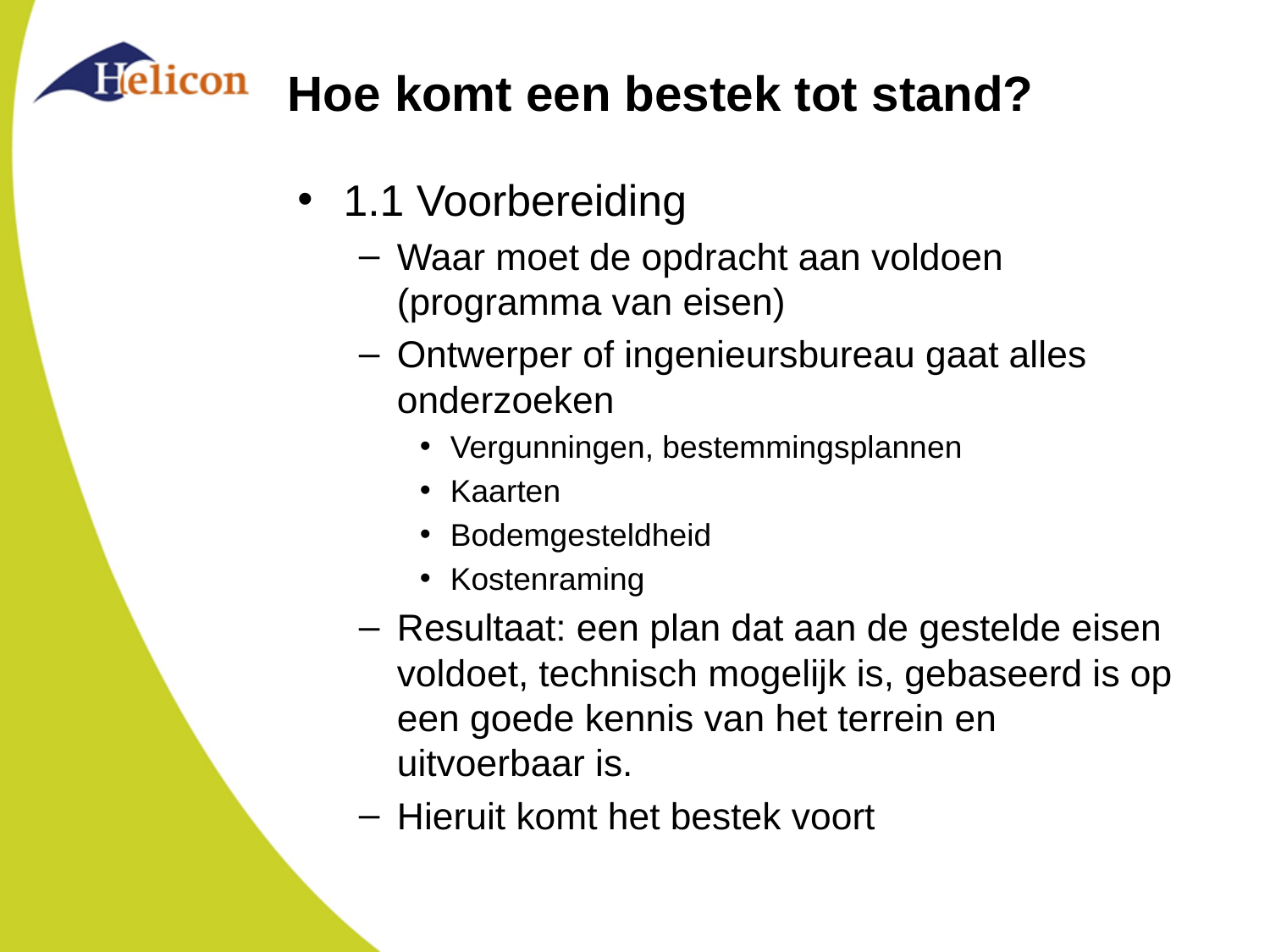

# Hoe komt een bestek tot stand?
1.1 Voorbereiding
Waar moet de opdracht aan voldoen (programma van eisen)
Ontwerper of ingenieursbureau gaat alles onderzoeken
Vergunningen, bestemmingsplannen
Kaarten
Bodemgesteldheid
Kostenraming
Resultaat: een plan dat aan de gestelde eisen voldoet, technisch mogelijk is, gebaseerd is op een goede kennis van het terrein en uitvoerbaar is.
Hieruit komt het bestek voort